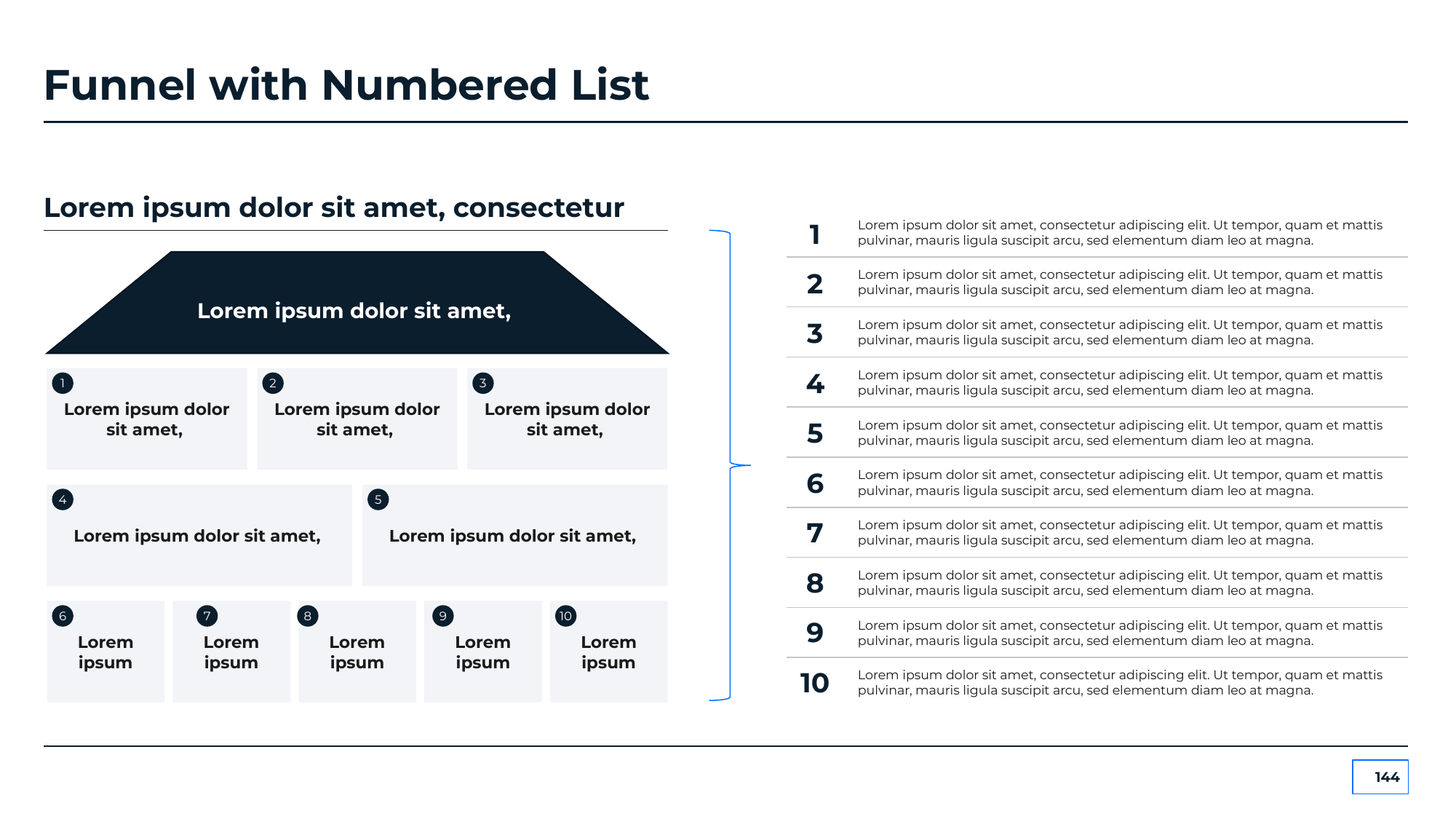

# Funnel with Numbered List
Lorem ipsum dolor sit amet, consectetur
Lorem ipsum dolor sit amet, consectetur adipiscing elit. Ut tempor, quam et mattis pulvinar, mauris ligula suscipit arcu, sed elementum diam leo at magna.
1

Lorem ipsum dolor sit amet, consectetur adipiscing elit. Ut tempor, quam et mattis pulvinar, mauris ligula suscipit arcu, sed elementum diam leo at magna.
2
Lorem ipsum dolor sit amet,
Lorem ipsum dolor sit amet, consectetur adipiscing elit. Ut tempor, quam et mattis pulvinar, mauris ligula suscipit arcu, sed elementum diam leo at magna.
3
Lorem ipsum dolor sit amet, consectetur adipiscing elit. Ut tempor, quam et mattis pulvinar, mauris ligula suscipit arcu, sed elementum diam leo at magna.
4
Lorem ipsum dolor sit amet,
Lorem ipsum dolor sit amet,
Lorem ipsum dolor sit amet,
1
2
3
Lorem ipsum dolor sit amet, consectetur adipiscing elit. Ut tempor, quam et mattis pulvinar, mauris ligula suscipit arcu, sed elementum diam leo at magna.
5
Lorem ipsum dolor sit amet, consectetur adipiscing elit. Ut tempor, quam et mattis pulvinar, mauris ligula suscipit arcu, sed elementum diam leo at magna.
6
Lorem ipsum dolor sit amet,
Lorem ipsum dolor sit amet,
4
5
Lorem ipsum dolor sit amet, consectetur adipiscing elit. Ut tempor, quam et mattis pulvinar, mauris ligula suscipit arcu, sed elementum diam leo at magna.
7
Lorem ipsum dolor sit amet, consectetur adipiscing elit. Ut tempor, quam et mattis pulvinar, mauris ligula suscipit arcu, sed elementum diam leo at magna.
8
Lorem ipsum
Lorem ipsum
Lorem ipsum
Lorem ipsum
Lorem ipsum
6
7
8
9
10
Lorem ipsum dolor sit amet, consectetur adipiscing elit. Ut tempor, quam et mattis pulvinar, mauris ligula suscipit arcu, sed elementum diam leo at magna.
9
10
Lorem ipsum dolor sit amet, consectetur adipiscing elit. Ut tempor, quam et mattis pulvinar, mauris ligula suscipit arcu, sed elementum diam leo at magna.
144